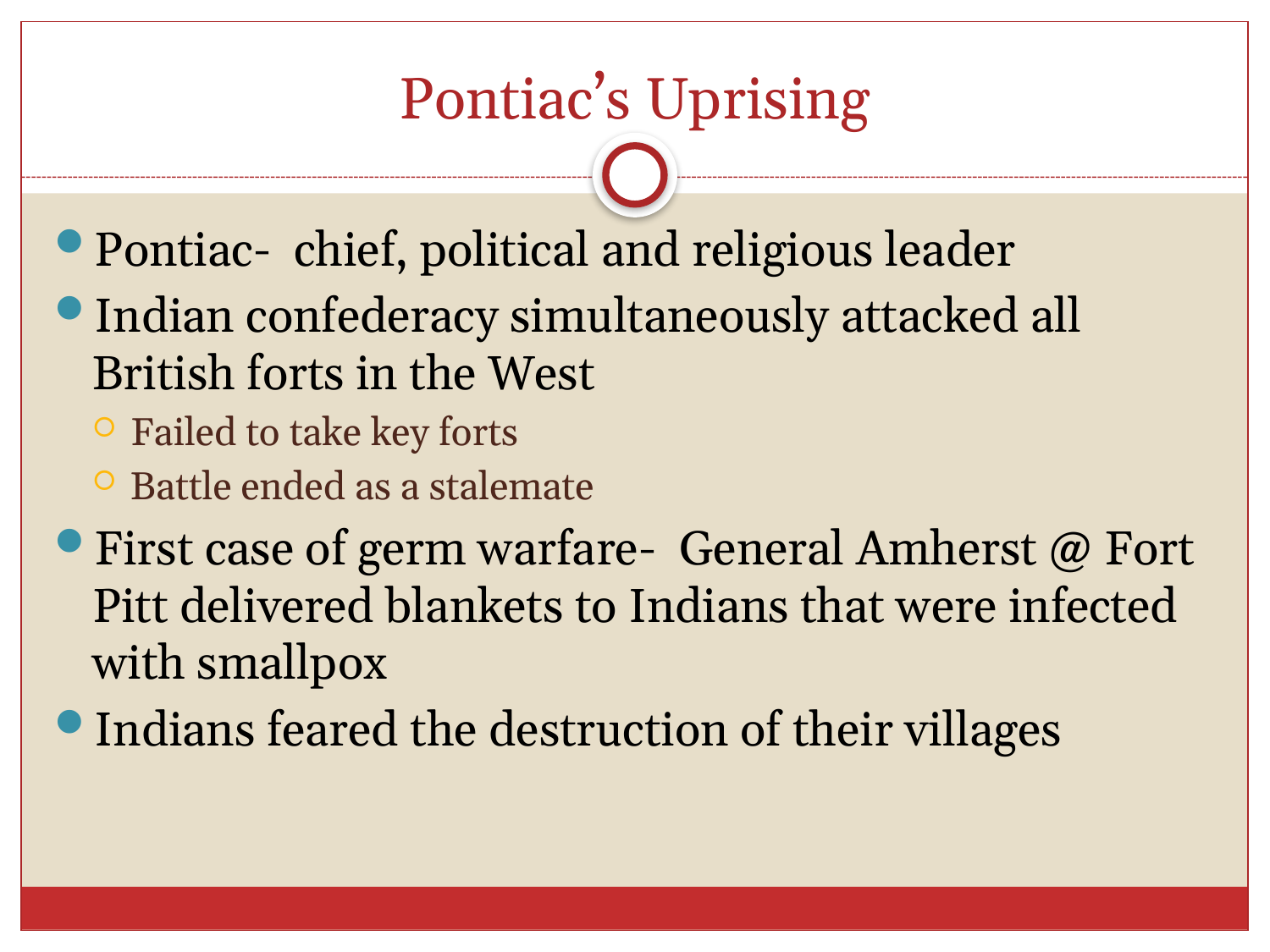

# Pontiac’s Uprising
Pontiac-  chief, political and religious leader
Indian confederacy simultaneously attacked all British forts in the West
Failed to take key forts
Battle ended as a stalemate
First case of germ warfare-  General Amherst @ Fort Pitt delivered blankets to Indians that were infected with smallpox
Indians feared the destruction of their villages